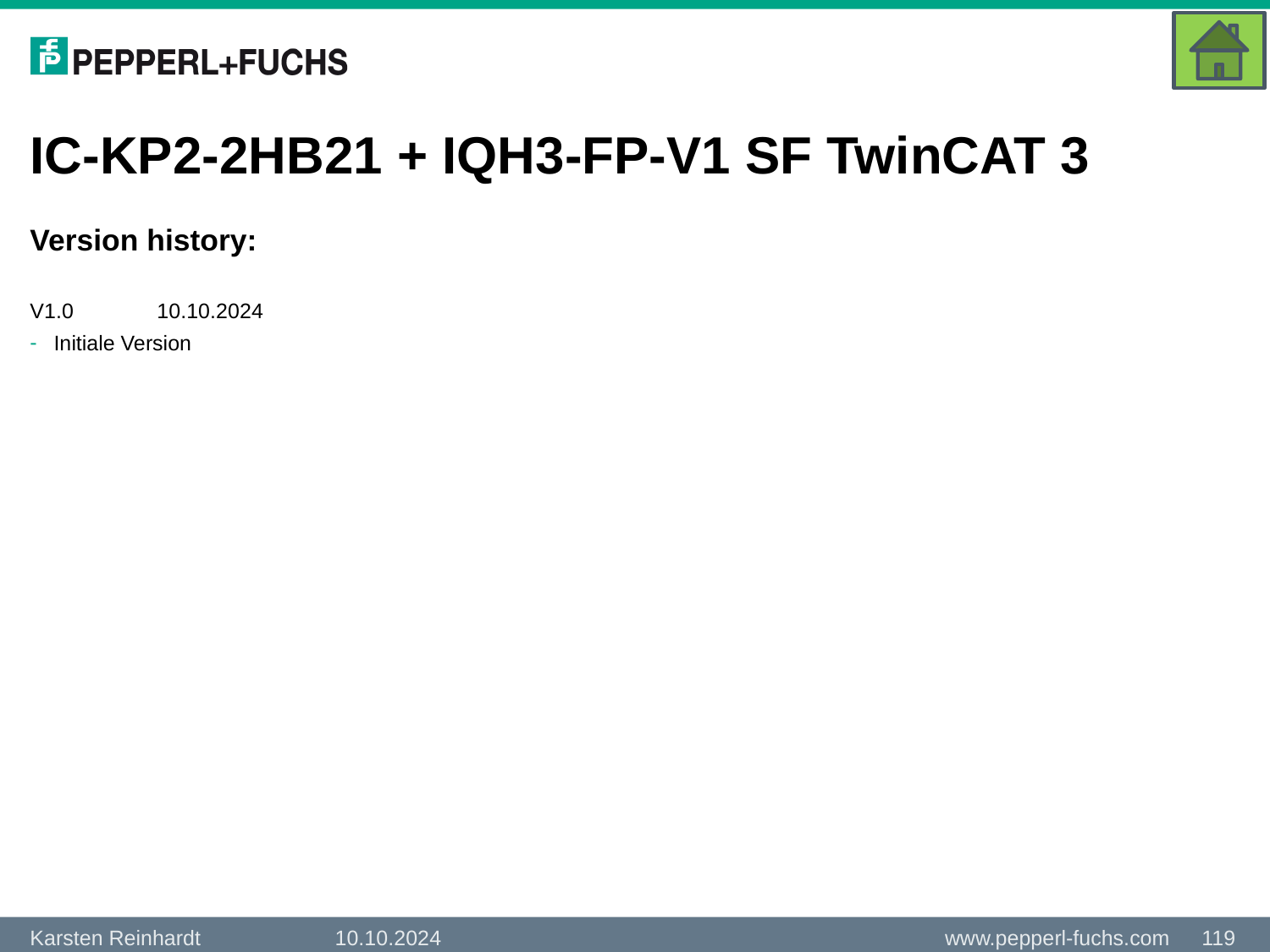

# IC-KP2-2HB21 + IQH3-FP-V1 SF TwinCAT 3
Version history:

V1.0	10.10.2024
Initiale Version

10.10.2024
119
Karsten Reinhardt